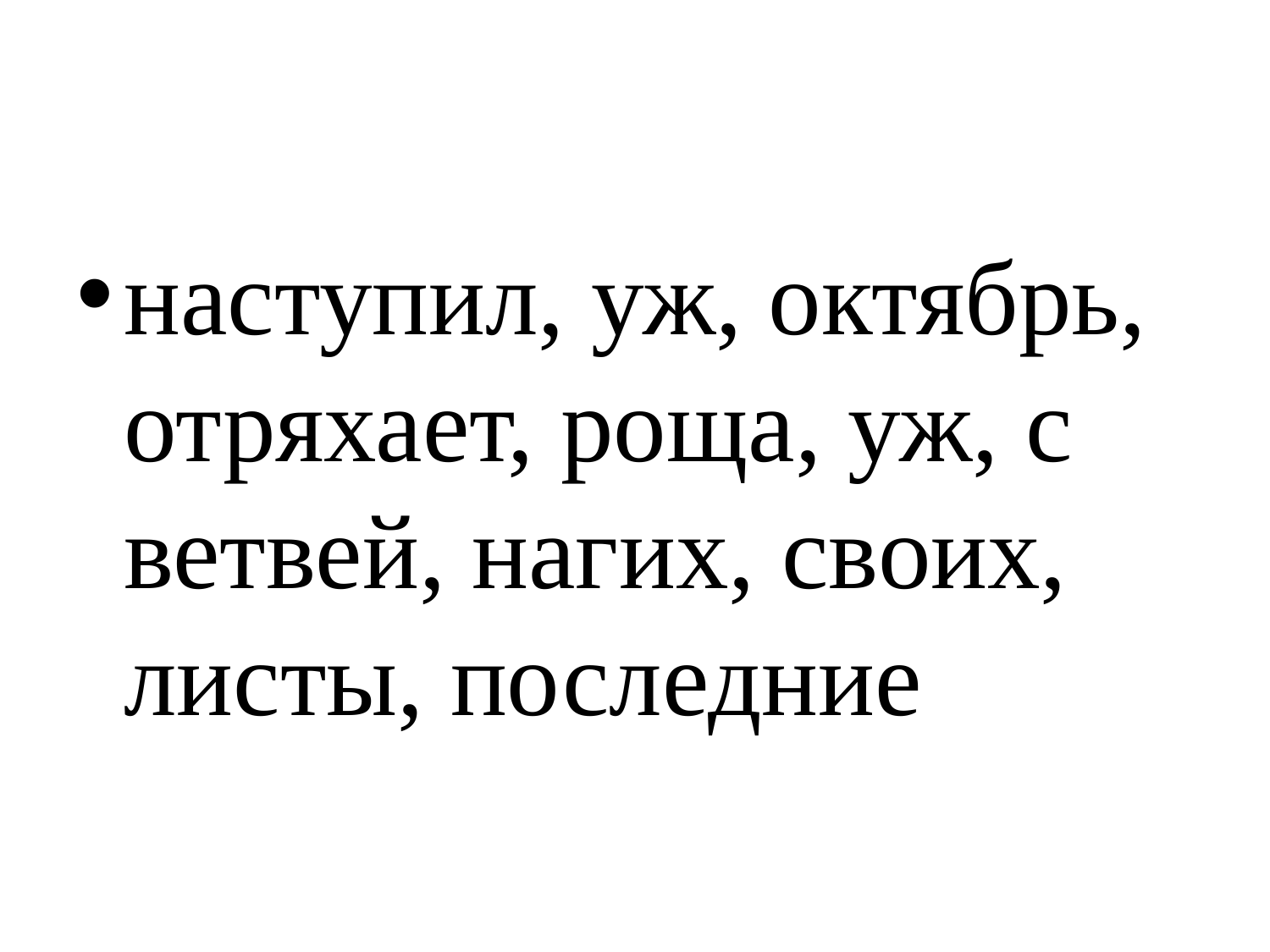

#
наступил, уж, октябрь, отряхает, роща, уж, с ветвей, нагих, своих, листы, последние